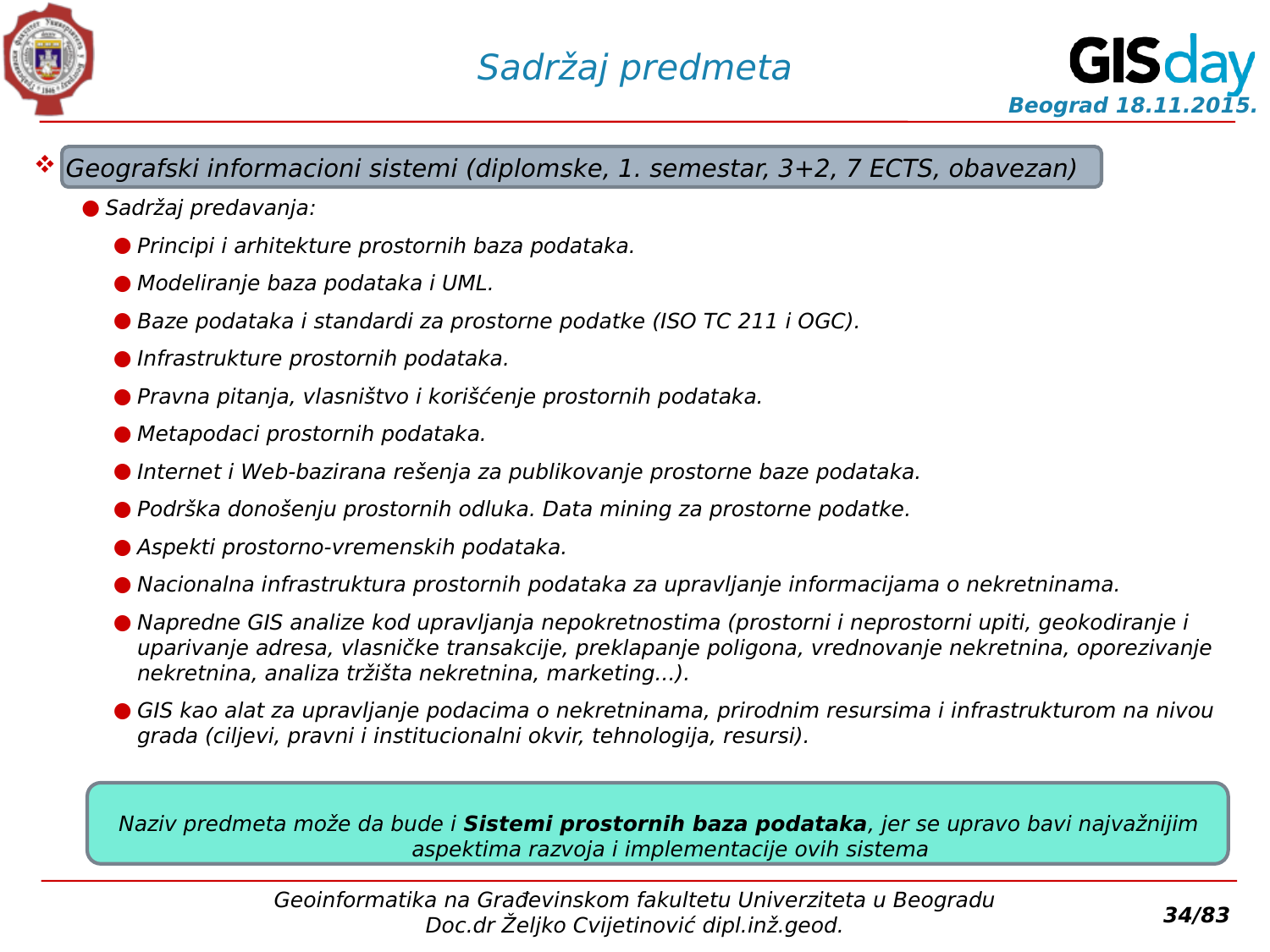

# Sadržaj predmeta
Geografski informacioni sistemi (diplomske, 1. semestar, 3+2, 7 ECTS, obavezan)
Sadržaj predavanja:
Principi i arhitekture prostornih baza podataka.
Modeliranje baza podataka i UML.
Baze podataka i standardi za prostorne podatke (ISO TC 211 i OGC).
Infrastrukture prostornih podataka.
Pravna pitanja, vlasništvo i korišćenje prostornih podataka.
Metapodaci prostornih podataka.
Internet i Web-bazirana rešenja za publikovanje prostorne baze podataka.
Podrška donošenju prostornih odluka. Data mining za prostorne podatke.
Aspekti prostorno-vremenskih podataka.
Nacionalna infrastruktura prostornih podataka za upravljanje informacijama o nekretninama.
Napredne GIS analize kod upravljanja nepokretnostima (prostorni i neprostorni upiti, geokodiranje i uparivanje adresa, vlasničke transakcije, preklapanje poligona, vrednovanje nekretnina, oporezivanje nekretnina, analiza tržišta nekretnina, marketing...).
GIS kao alat za upravljanje podacima o nekretninama, prirodnim resursima i infrastrukturom na nivou grada (ciljevi, pravni i institucionalni okvir, tehnologija, resursi).

Naziv predmeta može da bude i Sistemi prostornih baza podataka, jer se upravo bavi najvažnijim aspektima razvoja i implementacije ovih sistema